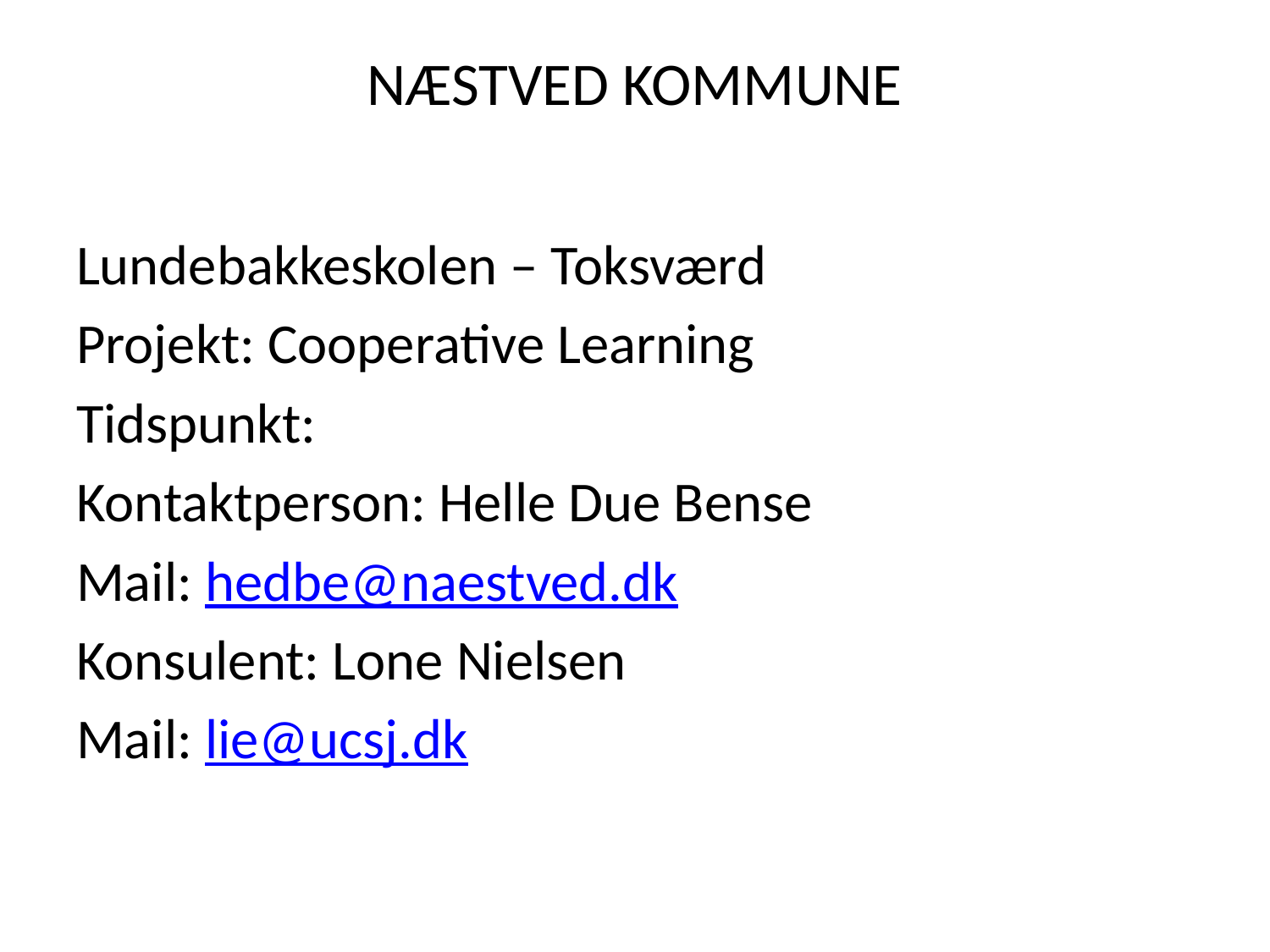

# NÆSTVED KOMMUNE
Lundebakkeskolen – Toksværd
Projekt: Cooperative Learning
Tidspunkt:
Kontaktperson: Helle Due Bense
Mail: hedbe@naestved.dk
Konsulent: Lone Nielsen
Mail: lie@ucsj.dk